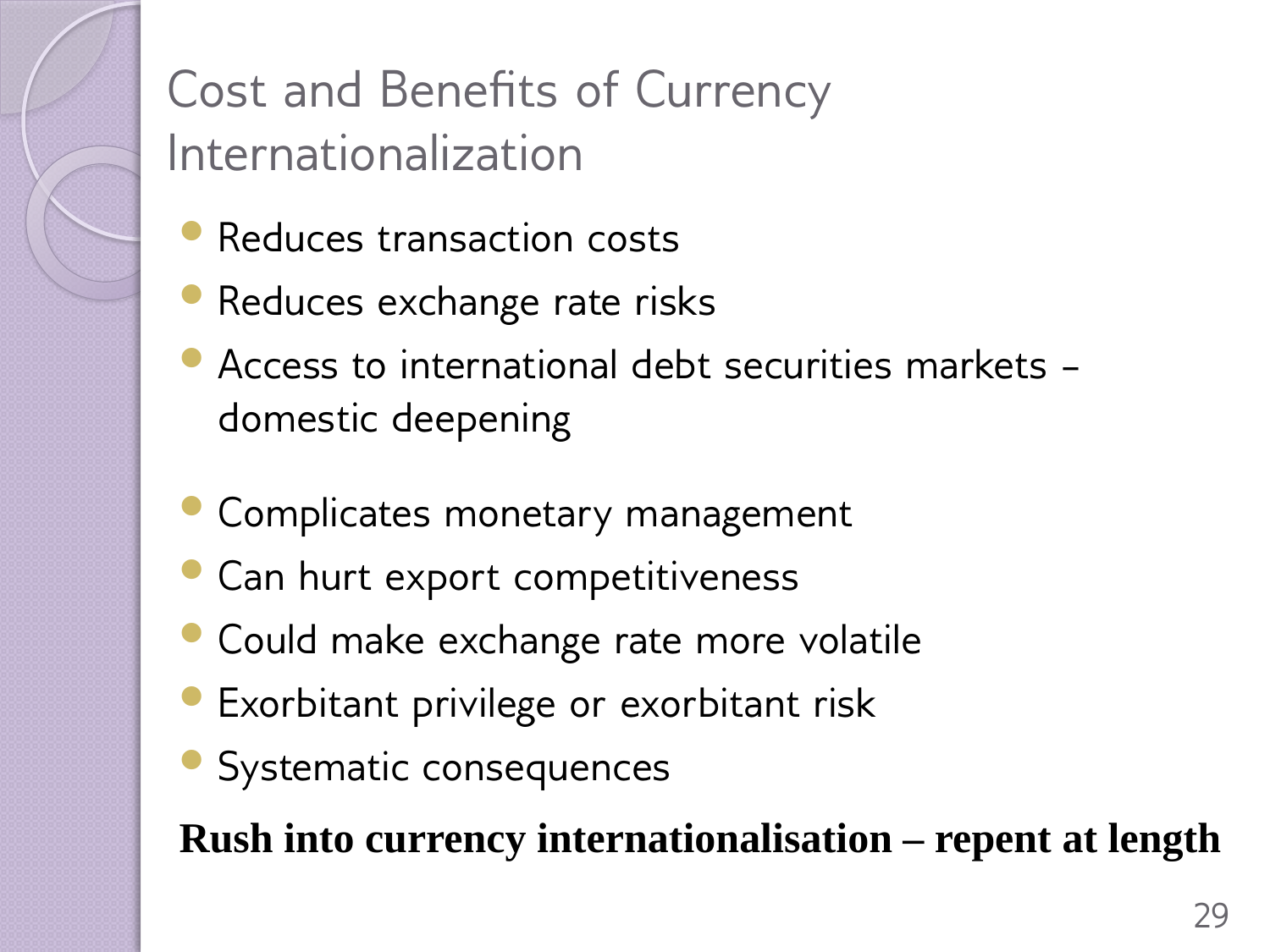

# Cost and Benefits of Currency Internationalization
Reduces transaction costs
Reduces exchange rate risks
Access to international debt securities markets –domestic deepening
Complicates monetary management
Can hurt export competitiveness
Could make exchange rate more volatile
Exorbitant privilege or exorbitant risk
Systematic consequences
Rush into currency internationalisation – repent at length

29